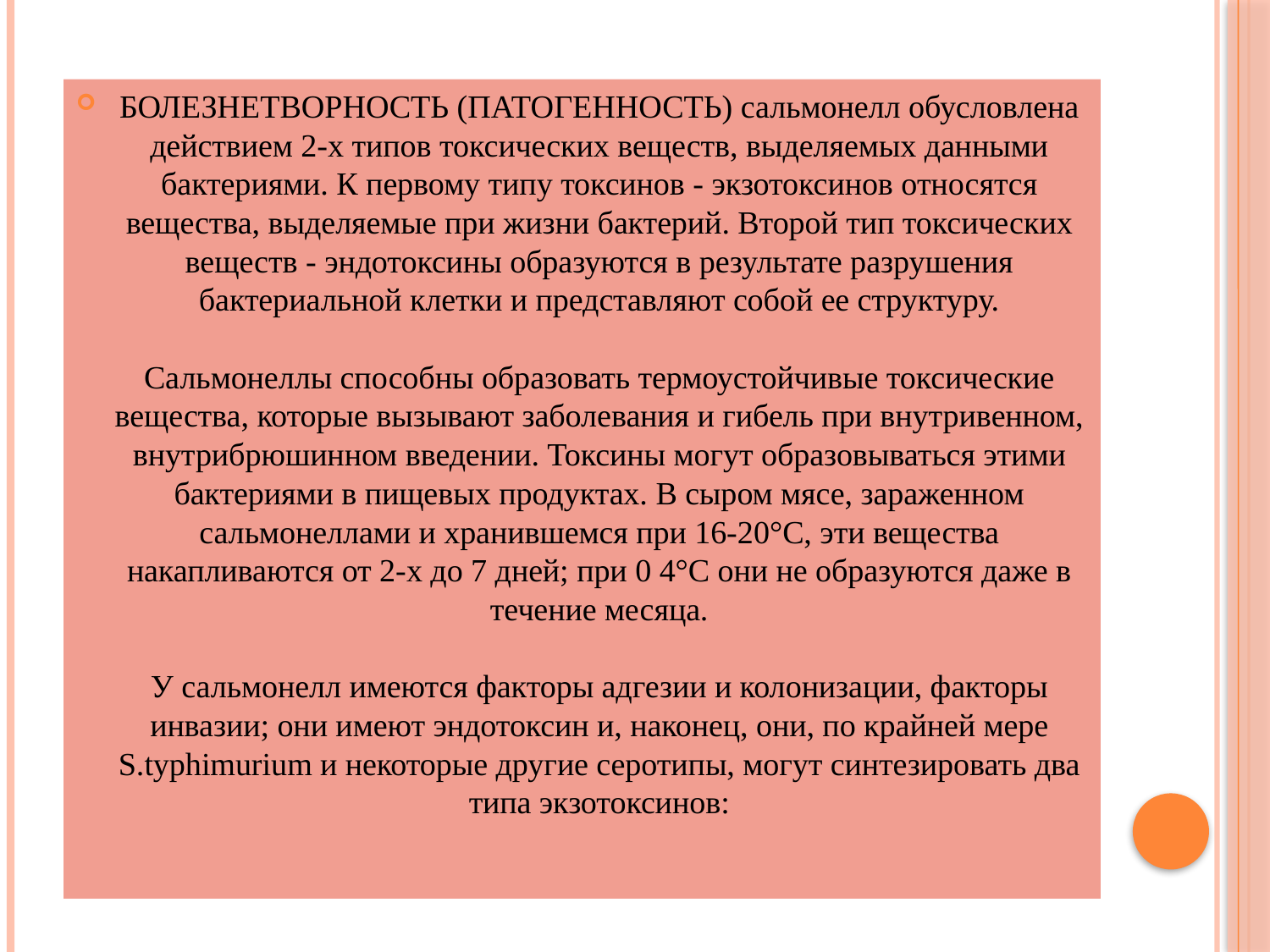

БОЛЕЗНЕТВОРНОСТЬ (ПАТОГЕННОСТЬ) сальмонелл обусловлена действием 2-х типов токсических веществ, выделяемых данными бактериями. К первому типу токсинов - экзотоксинов относятся вещества, выделяемые при жизни бактерий. Второй тип токсических веществ - эндотоксины образуются в результате разрушения бактериальной клетки и представляют собой ее структуру.
Сальмонеллы способны образовать термоустойчивые токсические вещества, которые вызывают заболевания и гибель при внутривенном, внутрибрюшинном введении. Токсины могут образовываться этими бактериями в пищевых продуктах. В сыром мясе, зараженном сальмонеллами и хранившемся при 16-20°С, эти вещества накапливаются от 2-х до 7 дней; при 0 4°С они не образуются даже в течение месяца.
У сальмонелл имеются факторы адгезии и колонизации, факторы инвазии; они имеют эндотоксин и, наконец, они, по крайней мере S.typhimurium и некоторые другие серотипы, могут синтезировать два типа экзотоксинов: